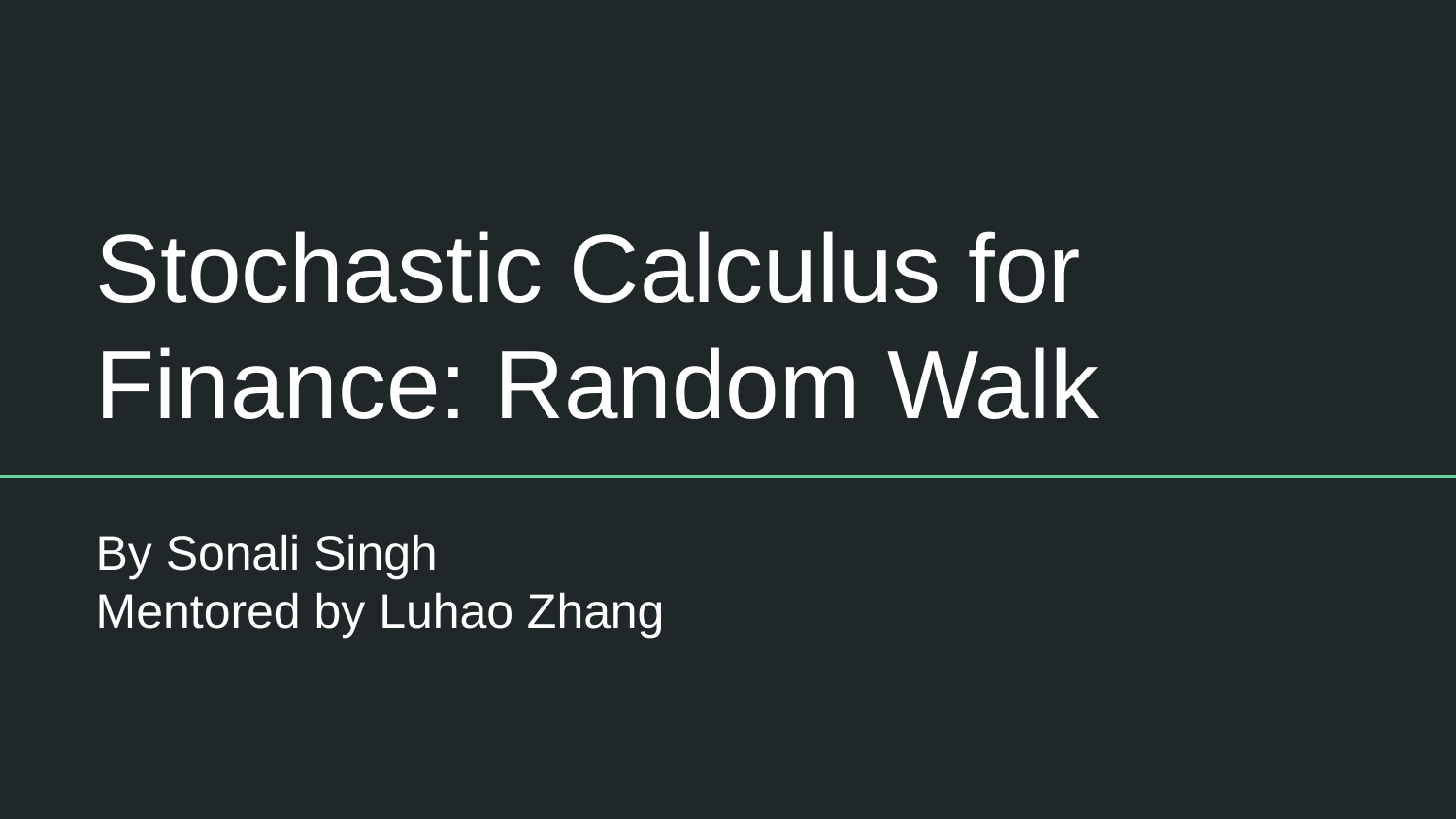

# Stochastic Calculus for Finance: Random Walk
By Sonali Singh
Mentored by Luhao Zhang